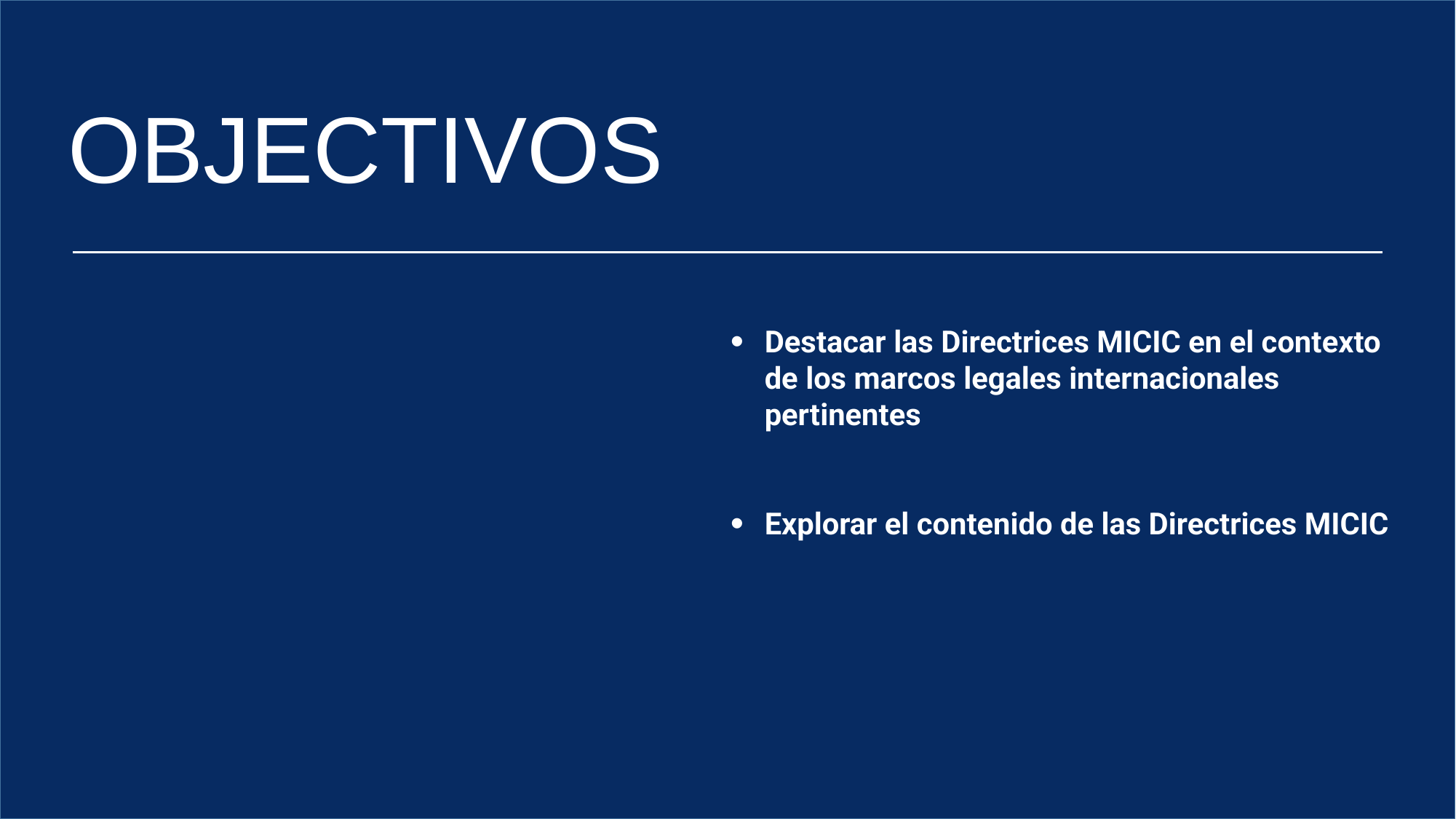

OBJECTIVOS

Destacar las Directrices MICIC en el contexto de los marcos legales internacionales pertinentes

Explorar el contenido de las Directrices MICIC